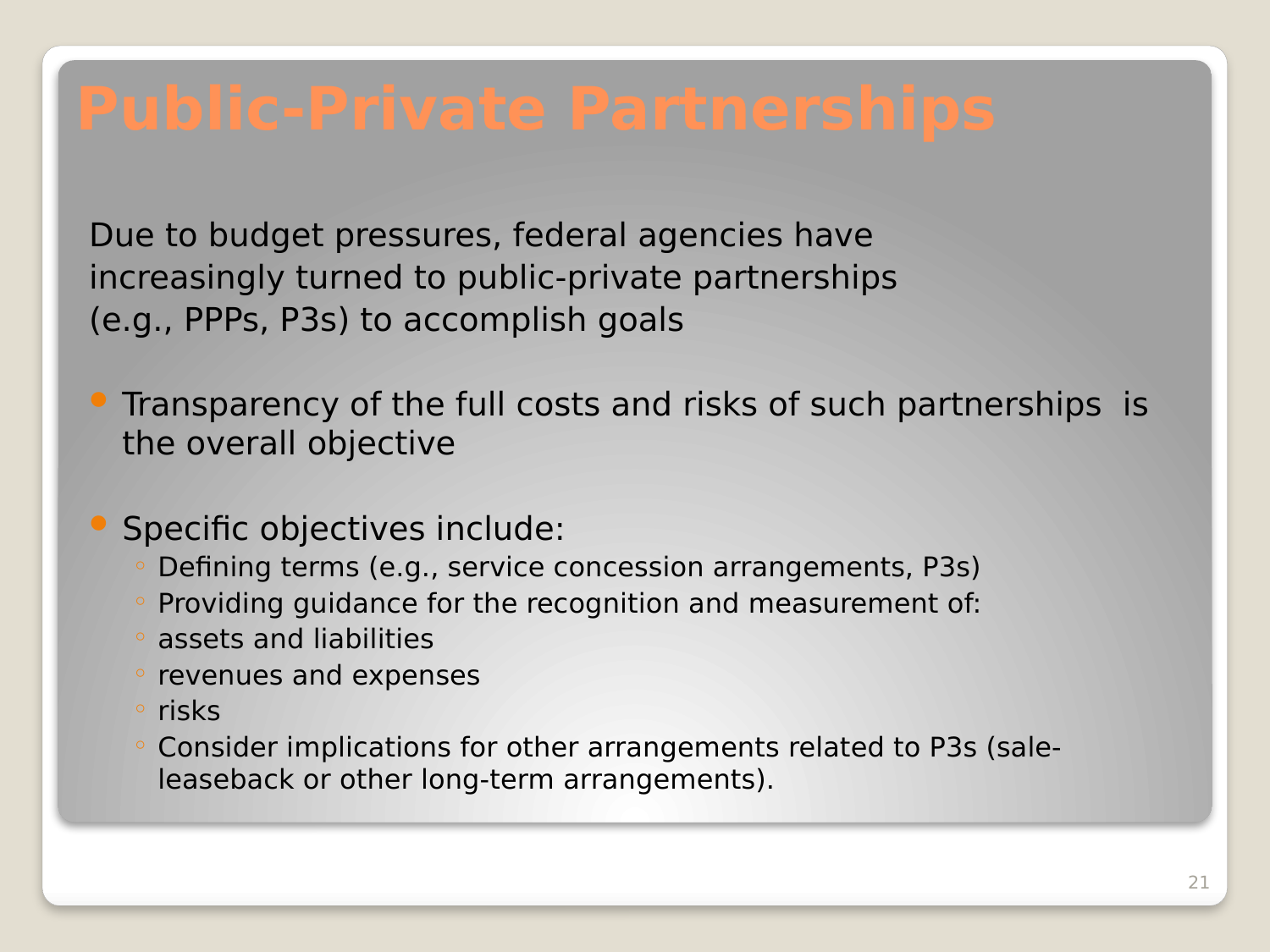

# Public-Private Partnerships
Due to budget pressures, federal agencies have
increasingly turned to public-private partnerships
(e.g., PPPs, P3s) to accomplish goals

Transparency of the full costs and risks of such partnerships  is the overall objective

Specific objectives include:
Defining terms (e.g., service concession arrangements, P3s)
Providing guidance for the recognition and measurement of:
assets and liabilities
revenues and expenses
risks
Consider implications for other arrangements related to P3s (sale-leaseback or other long-term arrangements).

21